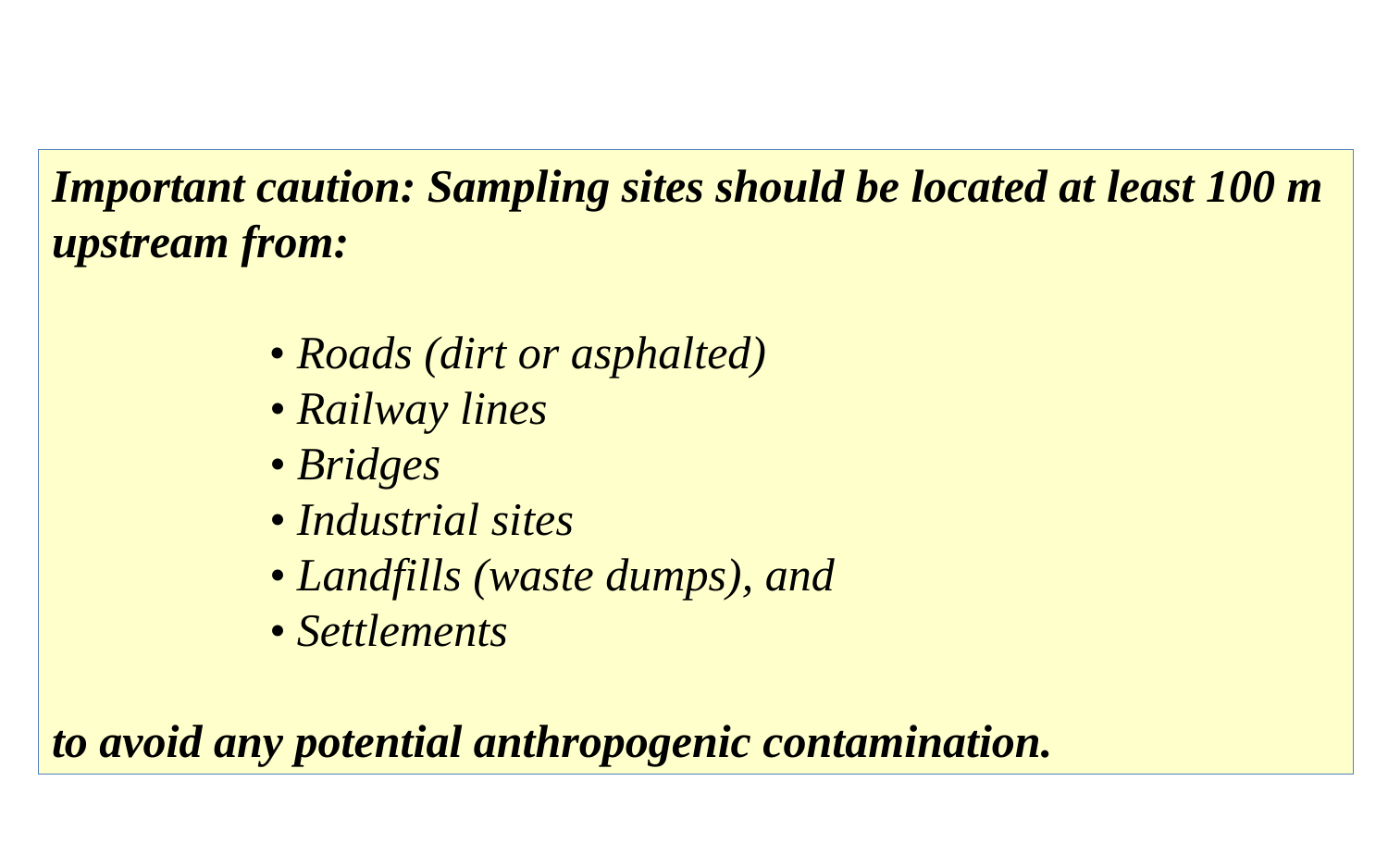

Important caution: Sampling sites should be located at least 100 m upstream from:

• Roads (dirt or asphalted)
• Railway lines
• Bridges
• Industrial sites
• Landfills (waste dumps), and
• Settlements

to avoid any potential anthropogenic contamination.